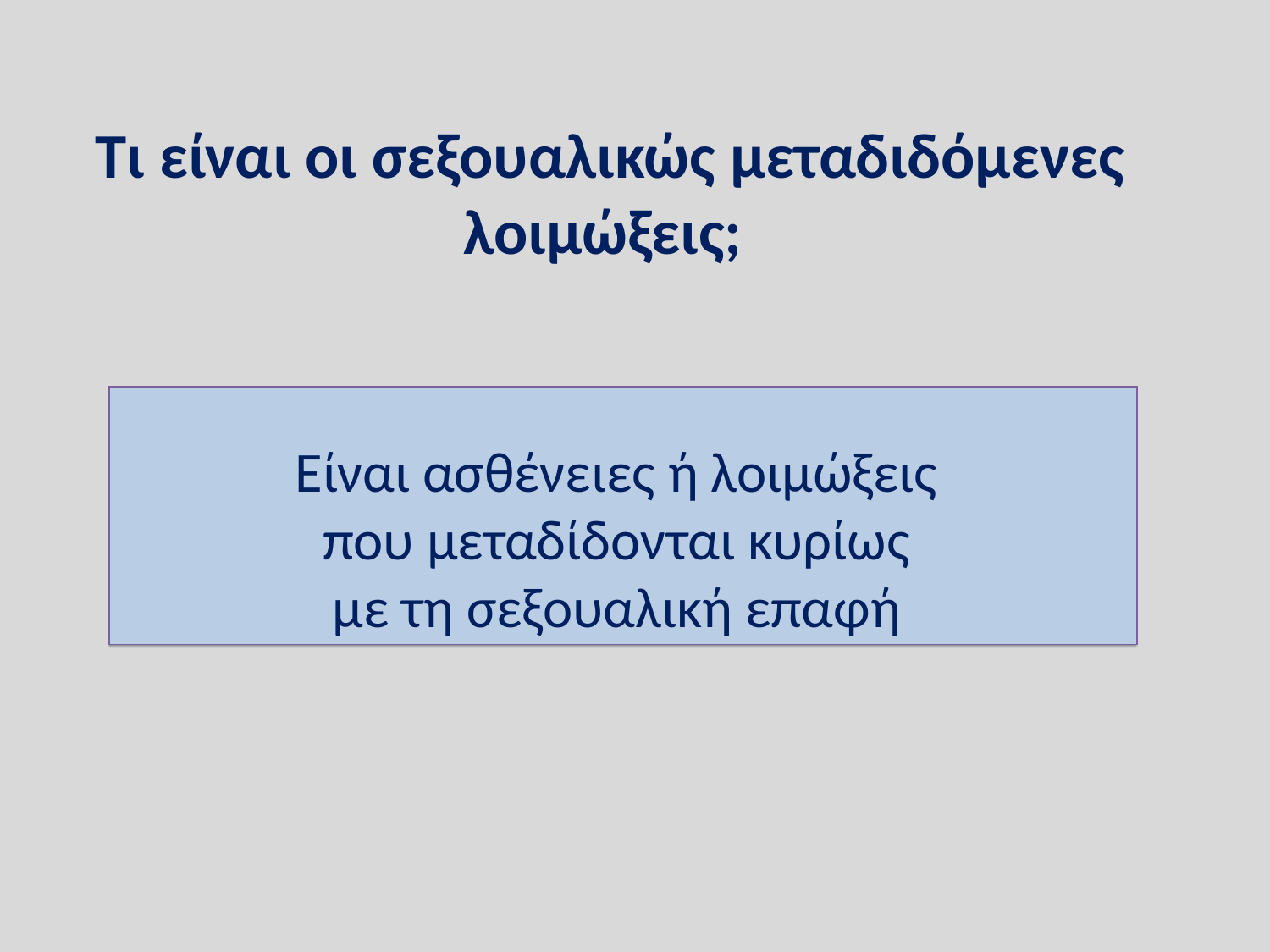

# Τι είναι οι σεξουαλικώς μεταδιδόμενες λοιμώξεις;

Είναι ασθένειες ή λοιμώξεις
που μεταδίδονται κυρίως
με τη σεξουαλική επαφή